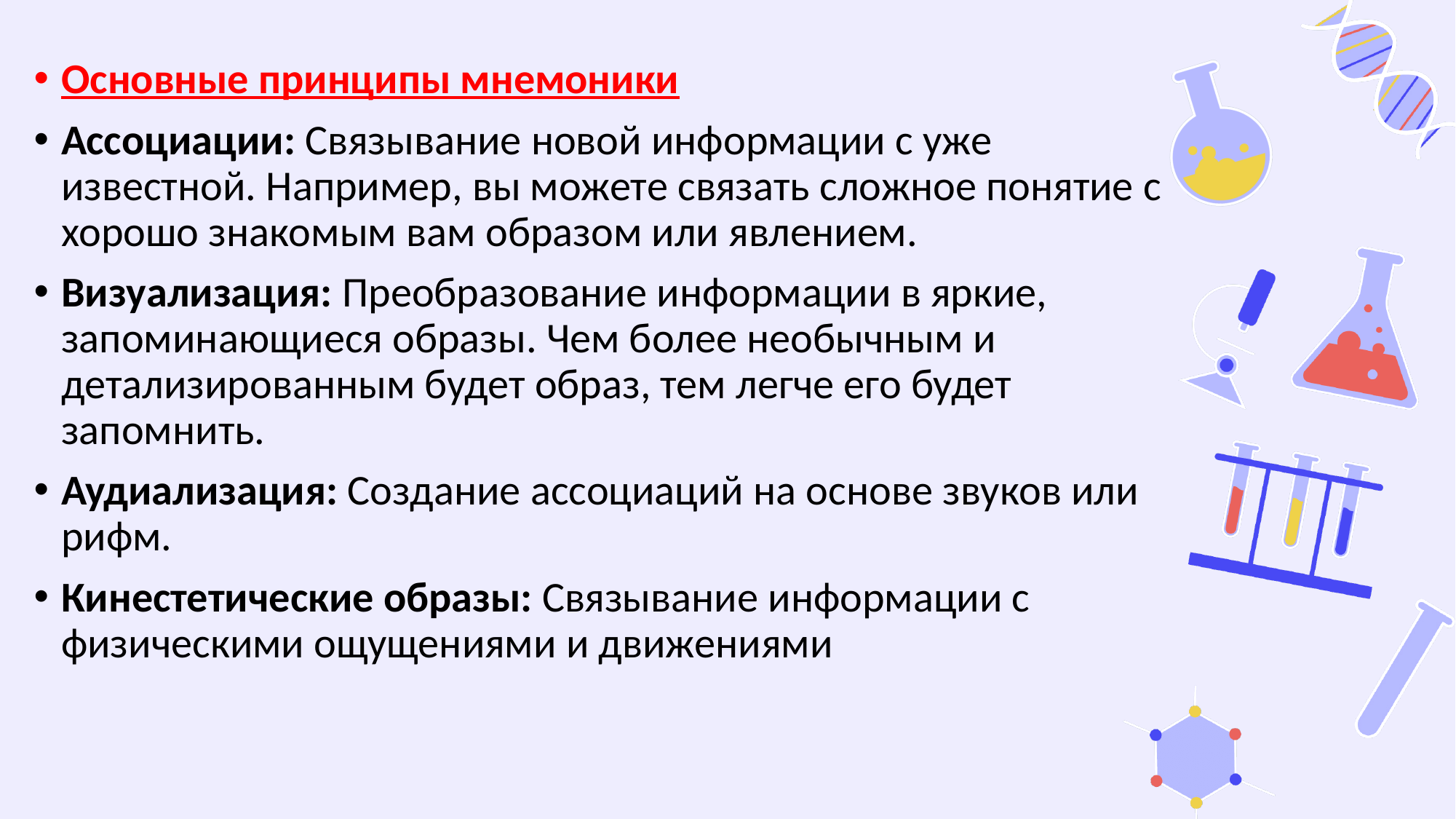

Основные принципы мнемоники
Ассоциации: Связывание новой информации с уже известной. Например, вы можете связать сложное понятие с хорошо знакомым вам образом или явлением.
Визуализация: Преобразование информации в яркие, запоминающиеся образы. Чем более необычным и детализированным будет образ, тем легче его будет запомнить.
Аудиализация: Создание ассоциаций на основе звуков или рифм.
Кинестетические образы: Связывание информации с физическими ощущениями и движениями